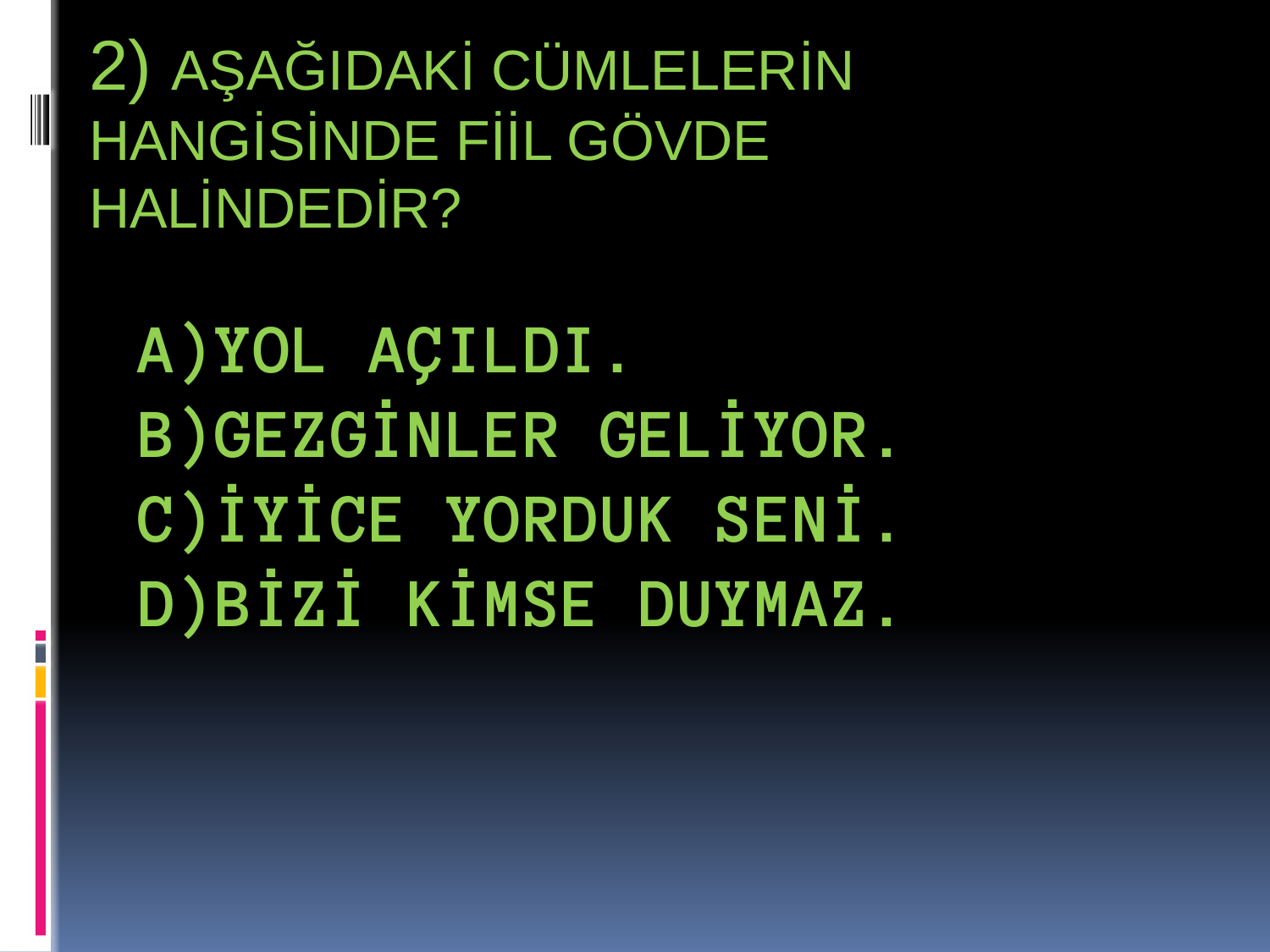

2) AŞAĞIDAKİ CÜMLELERİN HANGİSİNDE FİİL GÖVDE HALİNDEDİR?
# A)YOL AÇILDI. B)GEZGİNLER GELİYOR. C)İYİCE YORDUK SENİ. D)BİZİ KİMSE DUYMAZ.